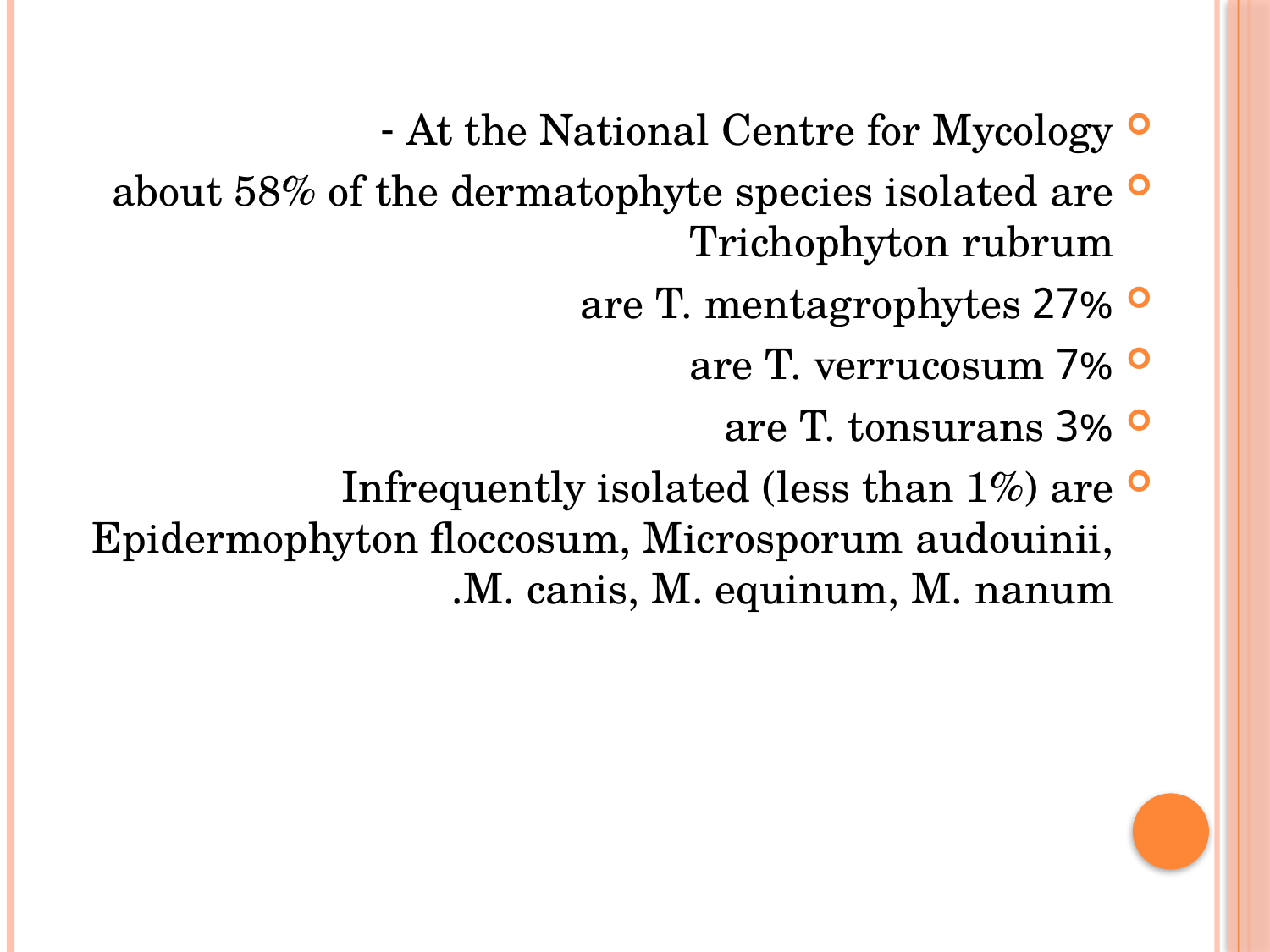

At the National Centre for Mycology -
about 58% of the dermatophyte species isolated are Trichophyton rubrum
27% are T. mentagrophytes
7% are T. verrucosum
3% are T. tonsurans
Infrequently isolated (less than 1%) are Epidermophyton floccosum, Microsporum audouinii, M. canis, M. equinum, M. nanum.